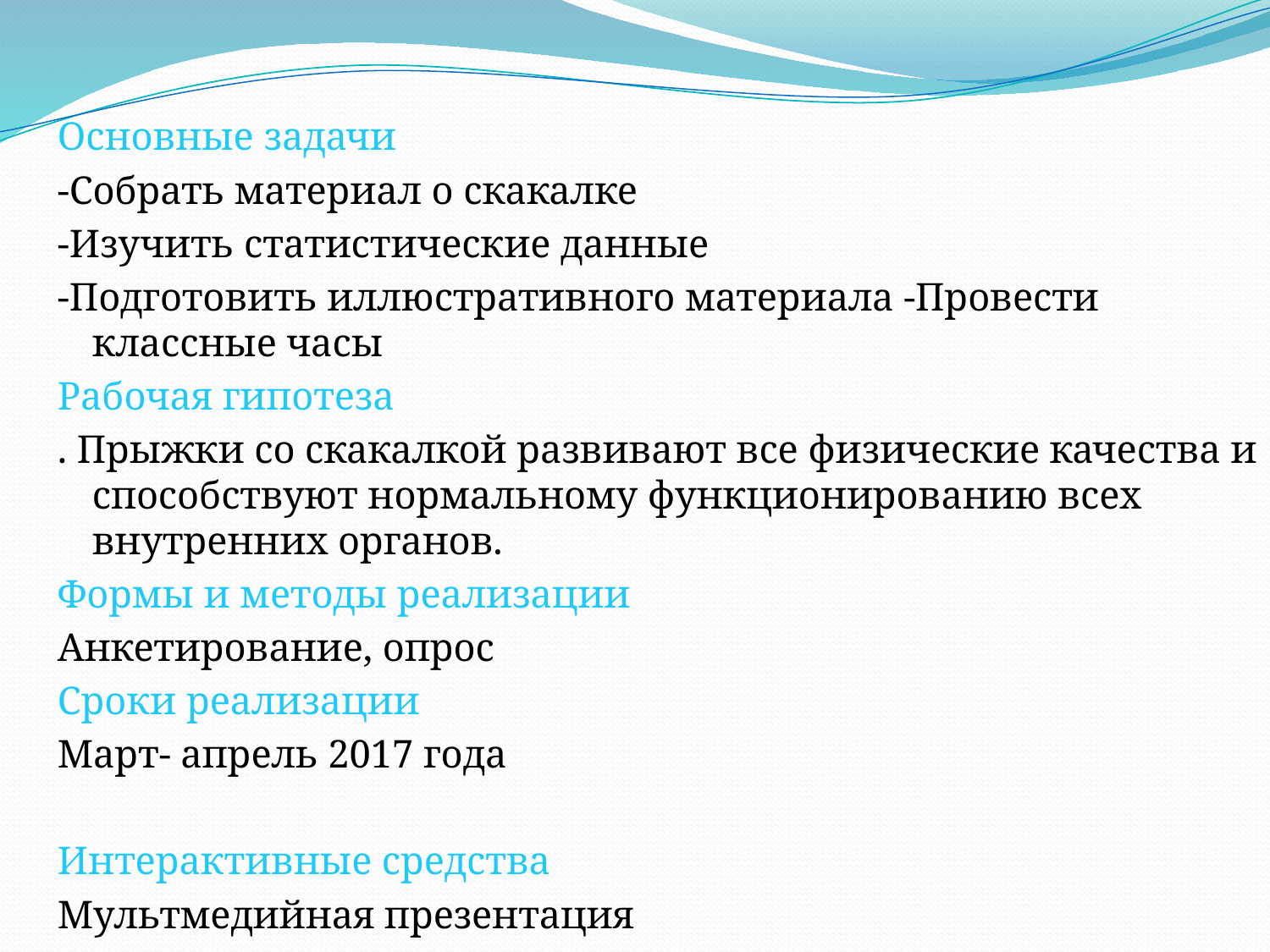

Основные задачи
-Собрать материал о скакалке
-Изучить статистические данные
-Подготовить иллюстративного материала -Провести классные часы
Рабочая гипотеза
. Прыжки со скакалкой развивают все физические качества и способствуют нормальному функционированию всех внутренних органов.
Формы и методы реализации
Анкетирование, опрос
Сроки реализации
Март- апрель 2017 года

Интерактивные средства
Мультмедийная презентация